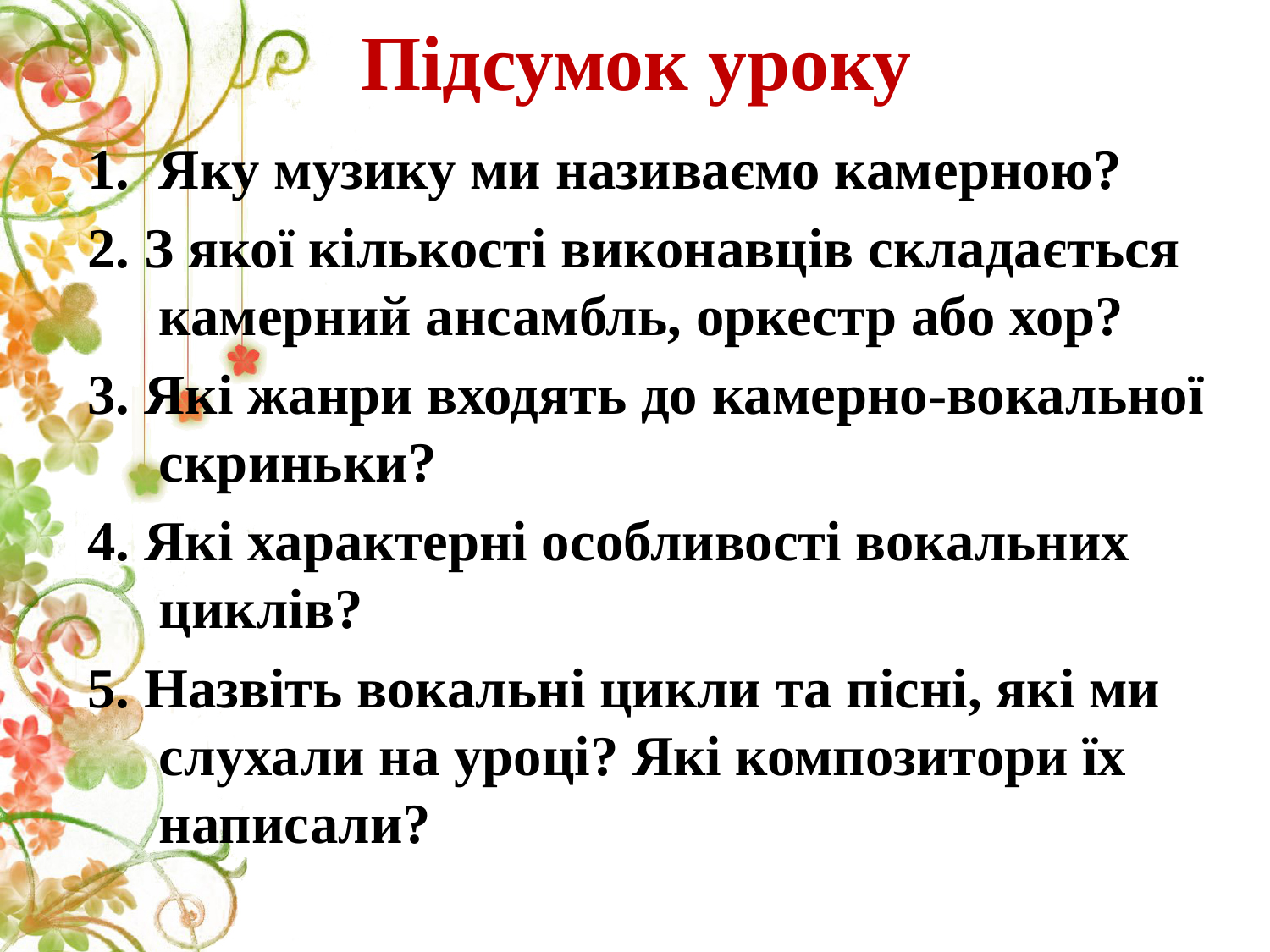

# Підсумок уроку
Яку музику ми називаємо камерною?
2. З якої кількості виконавців складається камерний ансамбль, оркестр або хор?
3. Які жанри входять до камерно-вокальної скриньки?
4. Які характерні особливості вокальних циклів?
5. Назвіть вокальні цикли та пісні, які ми слухали на уроці? Які композитори їх написали?